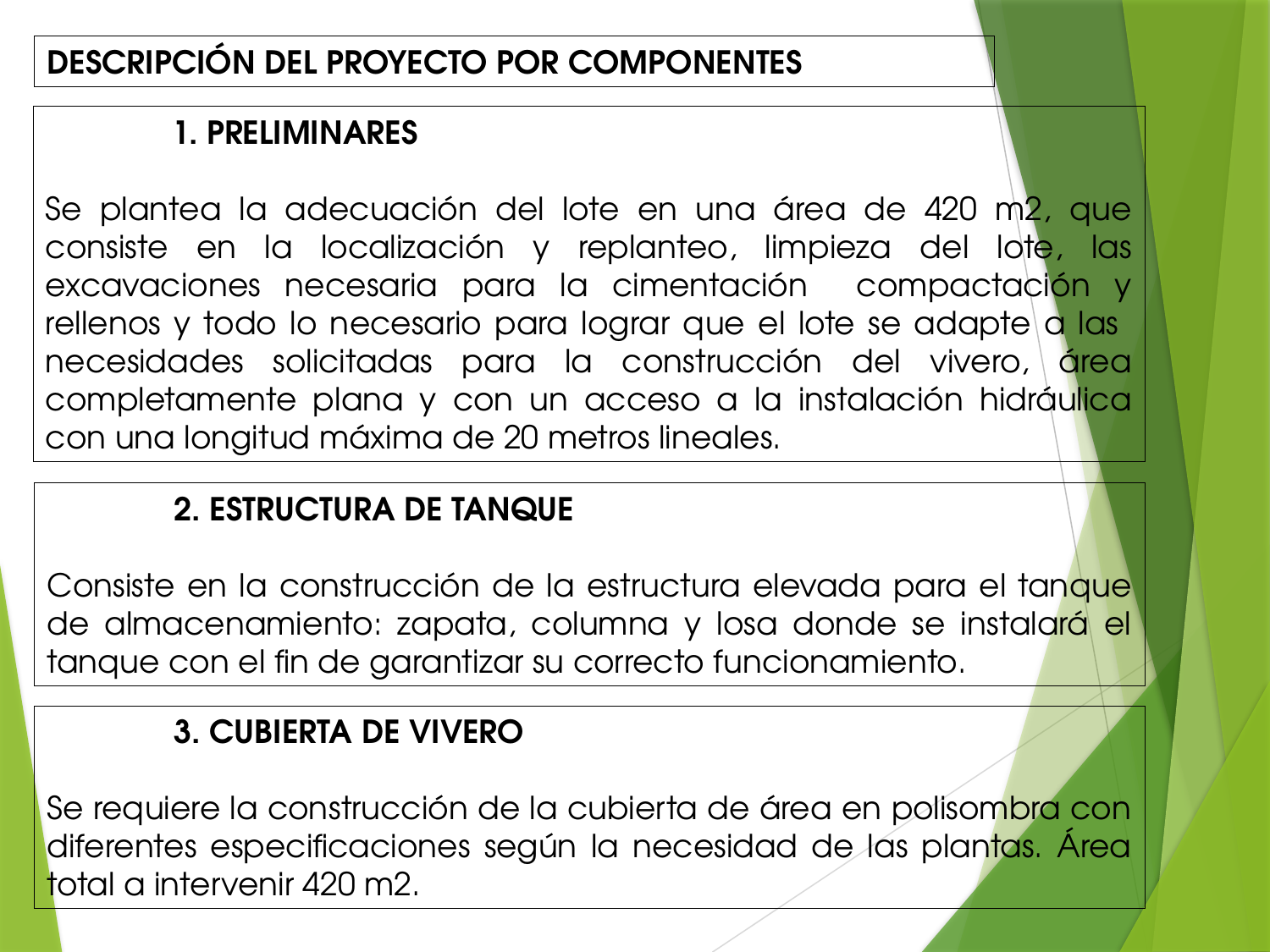

DESCRIPCIÓN DEL PROYECTO POR COMPONENTES
  	1. PRELIMINARES

Se plantea la adecuación del lote en una área de 420 m2, que consiste en la localización y replanteo, limpieza del lote, las excavaciones necesaria para la cimentación  compactación y rellenos y todo lo necesario para lograr que el lote se adapte a las  necesidades solicitadas para la construcción del vivero, área completamente plana y con un acceso a la instalación hidráulica con una longitud máxima de 20 metros lineales.
  	2. ESTRUCTURA DE TANQUE

Consiste en la construcción de la estructura elevada para el tanque de almacenamiento: zapata, columna y losa donde se instalará el tanque con el fin de garantizar su correcto funcionamiento.
3. CUBIERTA DE VIVERO

Se requiere la construcción de la cubierta de área en polisombra con diferentes especificaciones según la necesidad de las plantas. Área total a intervenir 420 m2.